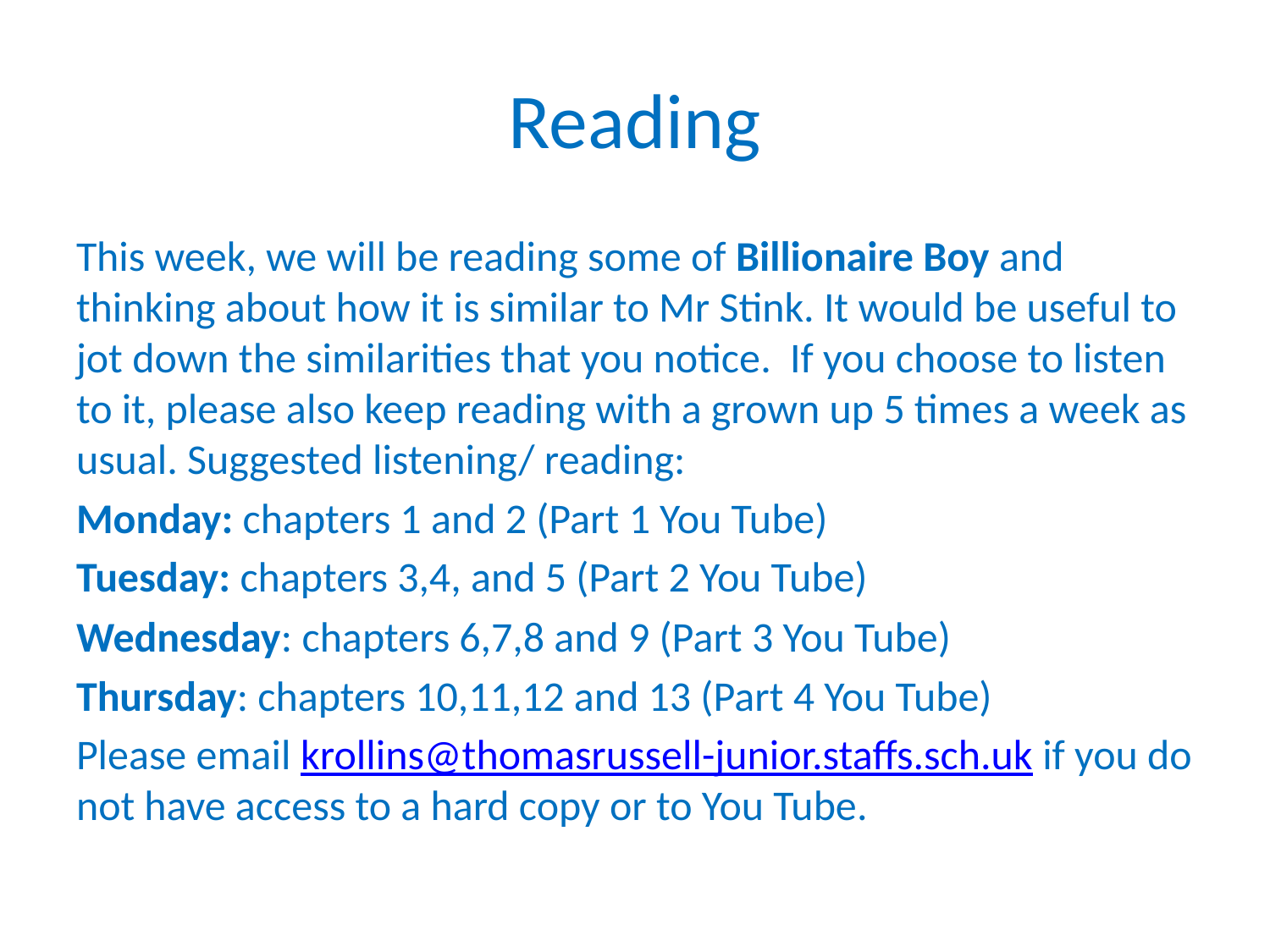

# Reading
This week, we will be reading some of Billionaire Boy and thinking about how it is similar to Mr Stink. It would be useful to jot down the similarities that you notice.  If you choose to listen to it, please also keep reading with a grown up 5 times a week as usual. Suggested listening/ reading:
Monday: chapters 1 and 2 (Part 1 You Tube)
Tuesday: chapters 3,4, and 5 (Part 2 You Tube)
Wednesday: chapters 6,7,8 and 9 (Part 3 You Tube)
Thursday: chapters 10,11,12 and 13 (Part 4 You Tube)
Please email krollins@thomasrussell-junior.staffs.sch.uk if you do not have access to a hard copy or to You Tube.